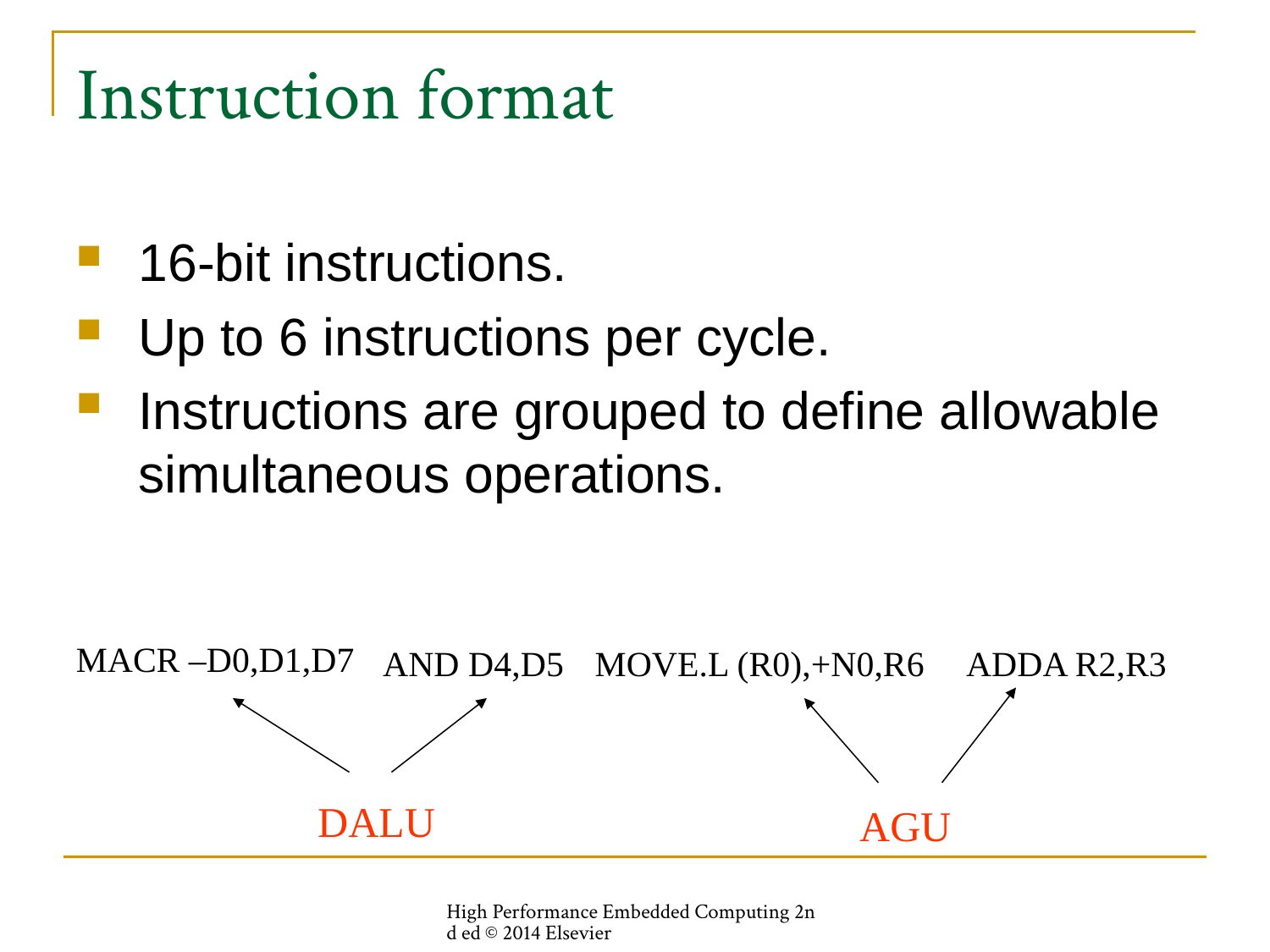

# Instruction format
16-bit instructions.
Up to 6 instructions per cycle.
Instructions are grouped to define allowable simultaneous operations.
MACR –D0,D1,D7
AND D4,D5
MOVE.L (R0),+N0,R6
ADDA R2,R3

DALU
AGU
High Performance Embedded Computing 2nd ed © 2014 Elsevier